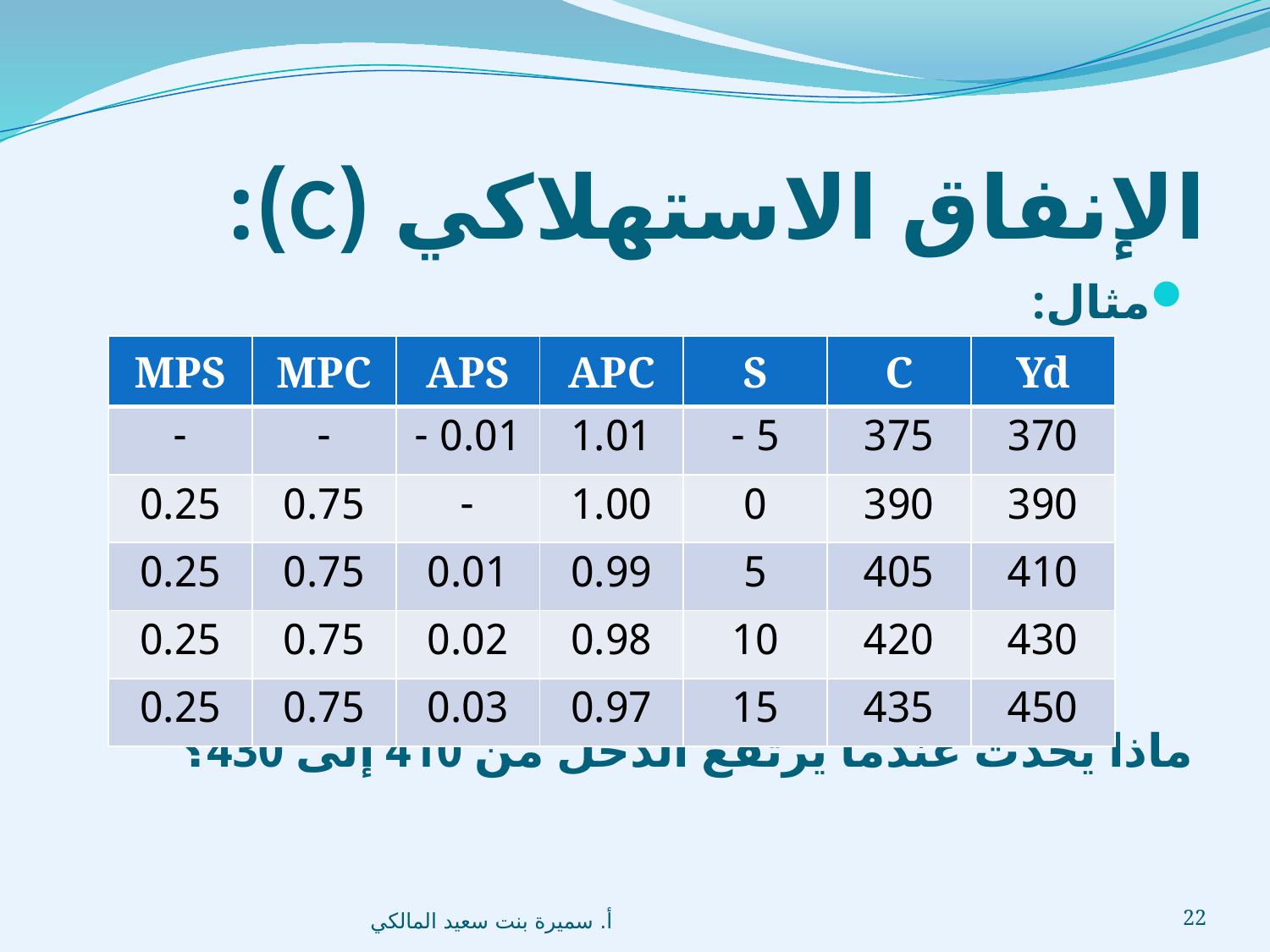

# الإنفاق الاستهلاكي (C):
مثال:

ماذا يحدث عندما يرتفع الدخل من 410 إلى 430؟
| MPS | MPC | APS | APC | S | C | Yd |
| --- | --- | --- | --- | --- | --- | --- |
| - | - | 0.01 - | 1.01 | 5 - | 375 | 370 |
| 0.25 | 0.75 | - | 1.00 | 0 | 390 | 390 |
| 0.25 | 0.75 | 0.01 | 0.99 | 5 | 405 | 410 |
| 0.25 | 0.75 | 0.02 | 0.98 | 10 | 420 | 430 |
| 0.25 | 0.75 | 0.03 | 0.97 | 15 | 435 | 450 |
أ. سميرة بنت سعيد المالكي
22